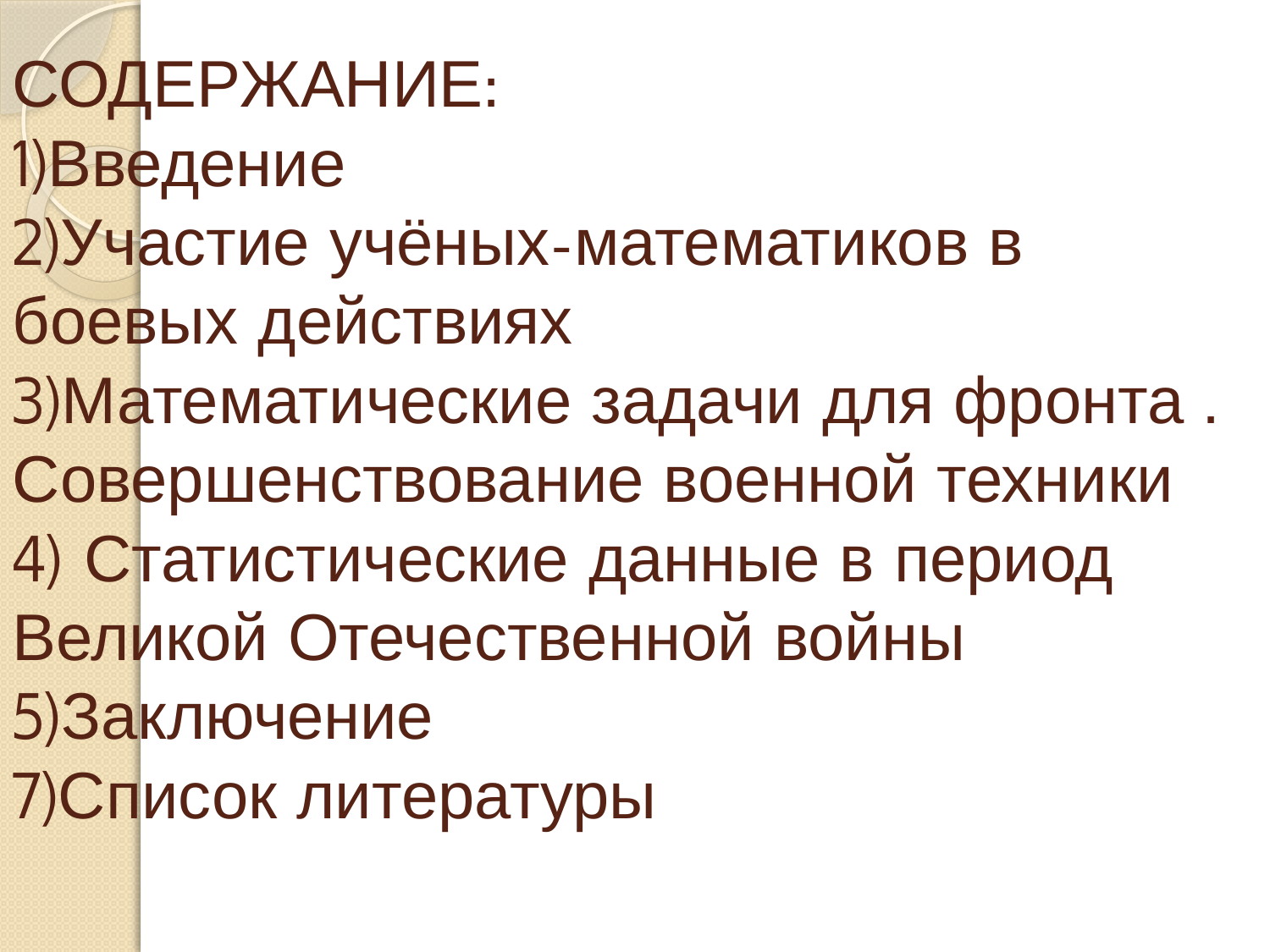

# СОДЕРЖАНИЕ: 1)Введение 2)Участие учёных-математиков в боевых действиях 3)Математические задачи для фронта . Совершенствование военной техники 4) Статистические данные в период Великой Отечественной войны 5)Заключение 7)Список литературы